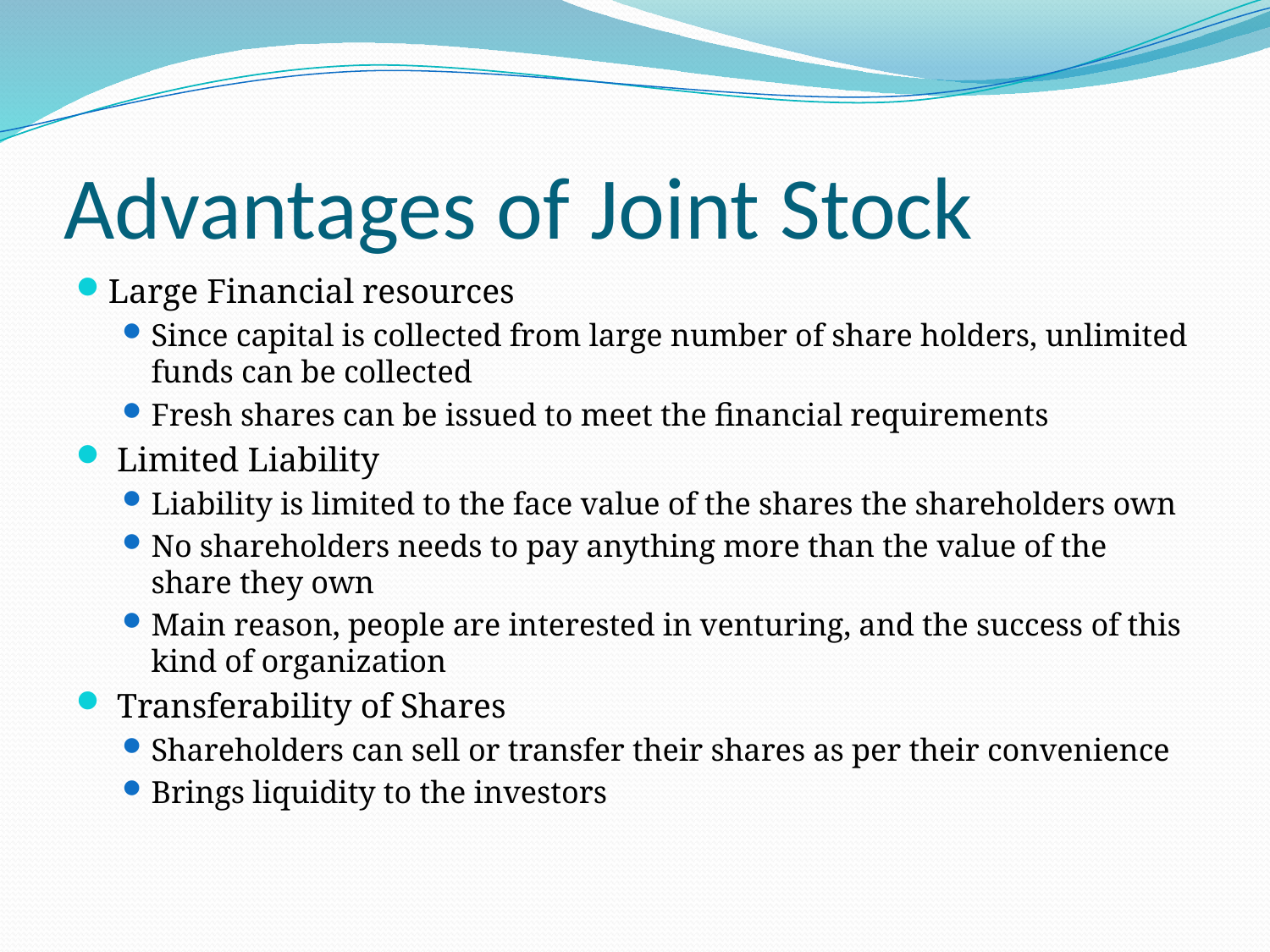

# Advantages of Joint Stock
Large Financial resources
Since capital is collected from large number of share holders, unlimited funds can be collected
Fresh shares can be issued to meet the financial requirements
 Limited Liability
Liability is limited to the face value of the shares the shareholders own
No shareholders needs to pay anything more than the value of the share they own
Main reason, people are interested in venturing, and the success of this kind of organization
 Transferability of Shares
Shareholders can sell or transfer their shares as per their convenience
Brings liquidity to the investors